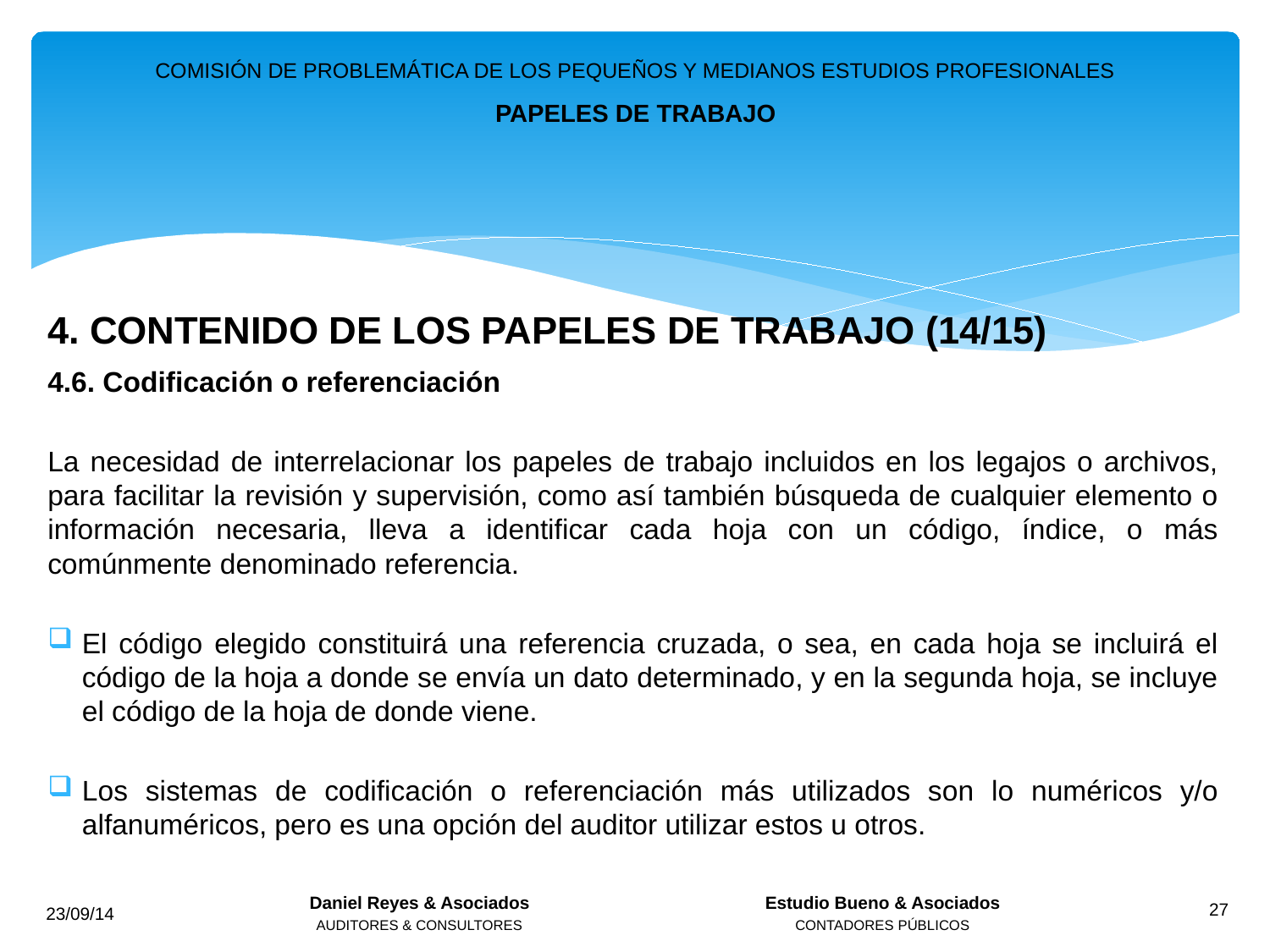

COMISIÓN DE PROBLEMÁTICA DE LOS PEQUEÑOS Y MEDIANOS ESTUDIOS PROFESIONALES
PAPELES DE TRABAJO
4. CONTENIDO DE LOS PAPELES DE TRABAJO (14/15)
4.6. Codificación o referenciación

La necesidad de interrelacionar los papeles de trabajo incluidos en los legajos o archivos, para facilitar la revisión y supervisión, como así también búsqueda de cualquier elemento o información necesaria, lleva a identificar cada hoja con un código, índice, o más comúnmente denominado referencia.

El código elegido constituirá una referencia cruzada, o sea, en cada hoja se incluirá el código de la hoja a donde se envía un dato determinado, y en la segunda hoja, se incluye el código de la hoja de donde viene.

Los sistemas de codificación o referenciación más utilizados son lo numéricos y/o alfanuméricos, pero es una opción del auditor utilizar estos u otros.

Daniel Reyes & Asociados
AUDITORES & CONSULTORES
Estudio Bueno & Asociados
CONTADORES PÚBLICOS
23/09/14
27